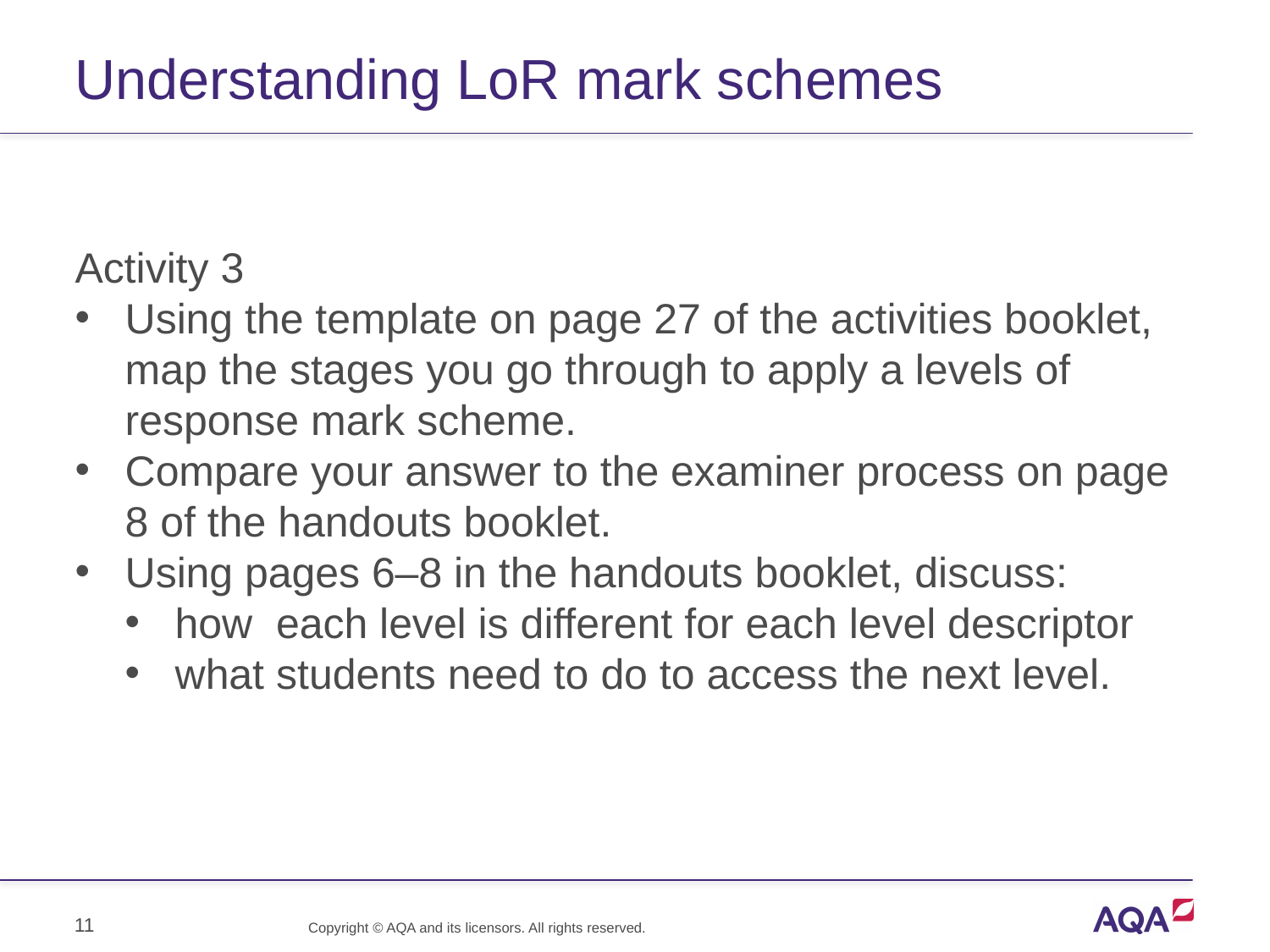

# Understanding LoR mark schemes
Activity 3
Using the template on page 27 of the activities booklet, map the stages you go through to apply a levels of response mark scheme.
Compare your answer to the examiner process on page 8 of the handouts booklet.
Using pages 6–8 in the handouts booklet, discuss:
how  each level is different for each level descriptor
what students need to do to access the next level.

11
Copyright © AQA and its licensors. All rights reserved.